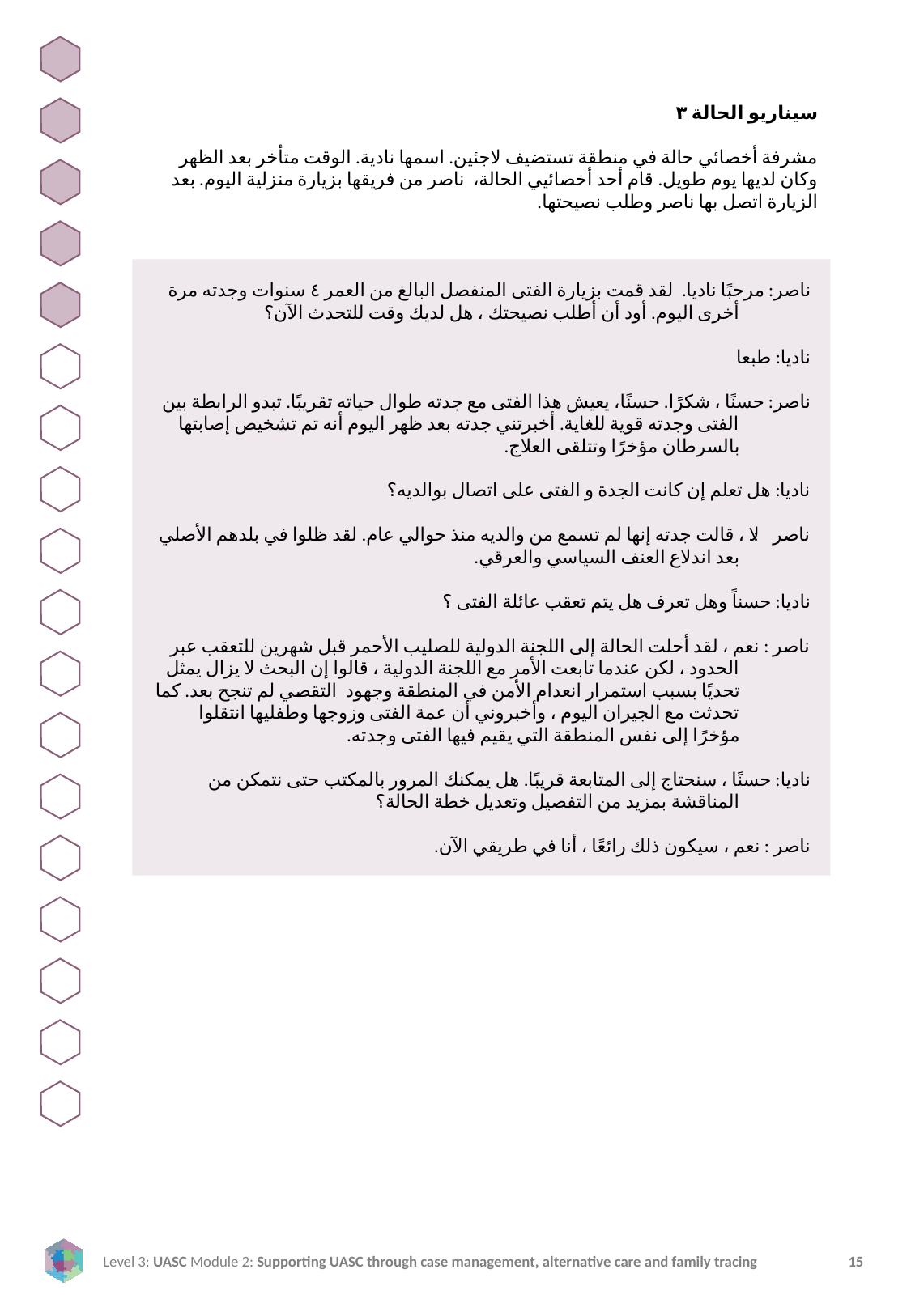

سيناريو الحالة ٣

مشرفة أخصائي حالة في منطقة تستضيف لاجئين. اسمها نادية. الوقت متأخر بعد الظهر وكان لديها يوم طويل. قام أحد أخصائيي الحالة،  ناصر من فريقها بزيارة منزلية اليوم. بعد الزيارة اتصل بها ناصر وطلب نصيحتها.

ناصر: مرحبًا ناديا.  لقد قمت بزيارة الفتى المنفصل البالغ من العمر ٤ سنوات وجدته مرة أخرى اليوم. أود أن أطلب نصيحتك ، هل لديك وقت للتحدث الآن؟

ناديا: طبعا

ناصر: حسنًا ، شكرًا. حسنًا، يعيش هذا الفتى مع جدته طوال حياته تقريبًا. تبدو الرابطة بين الفتى وجدته قوية للغاية. أخبرتني جدته بعد ظهر اليوم أنه تم تشخيص إصابتها بالسرطان مؤخرًا وتتلقى العلاج.

ناديا: هل تعلم إن كانت الجدة و الفتى على اتصال بوالديه؟

ناصر : لا ، قالت جدته إنها لم تسمع من والديه منذ حوالي عام. لقد ظلوا في بلدهم الأصلي بعد اندلاع العنف السياسي والعرقي.

ناديا: حسناً وهل تعرف هل يتم تعقب عائلة الفتى ؟

ناصر : نعم ، لقد أحلت الحالة إلى اللجنة الدولية للصليب الأحمر قبل شهرين للتعقب عبر الحدود ، لكن عندما تابعت الأمر مع اللجنة الدولية ، قالوا إن البحث لا يزال يمثل تحديًا بسبب استمرار انعدام الأمن في المنطقة وجهود  التقصي لم تنجح بعد. كما تحدثت مع الجيران اليوم ، وأخبروني أن عمة الفتى وزوجها وطفليها انتقلوا مؤخرًا إلى نفس المنطقة التي يقيم فيها الفتى وجدته.

ناديا: حسنًا ، سنحتاج إلى المتابعة قريبًا. هل يمكنك المرور بالمكتب حتى نتمكن من المناقشة بمزيد من التفصيل وتعديل خطة الحالة؟

ناصر : نعم ، سيكون ذلك رائعًا ، أنا في طريقي الآن.